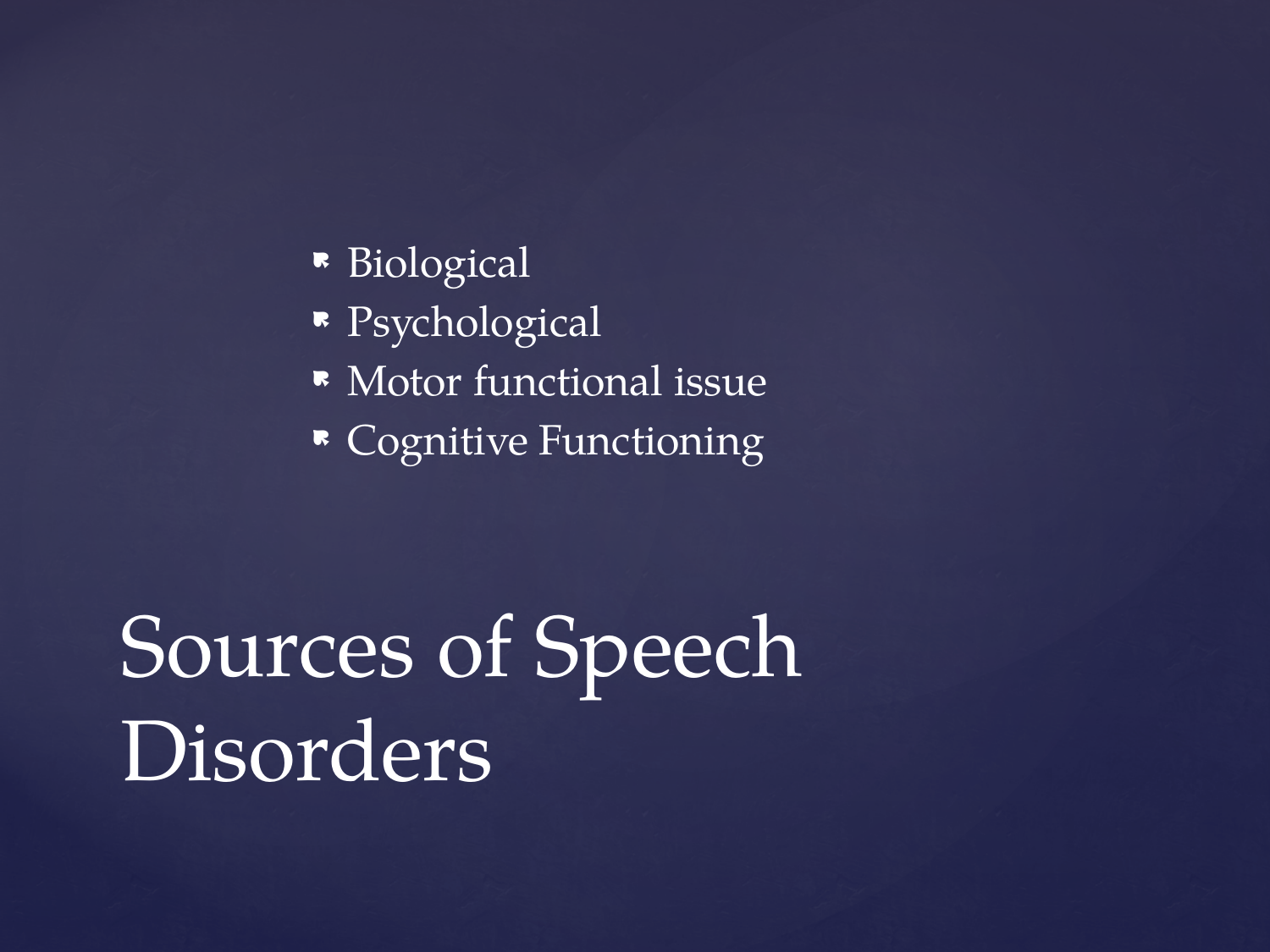

Biological
Psychological
Motor functional issue
Cognitive Functioning
# Sources of Speech Disorders